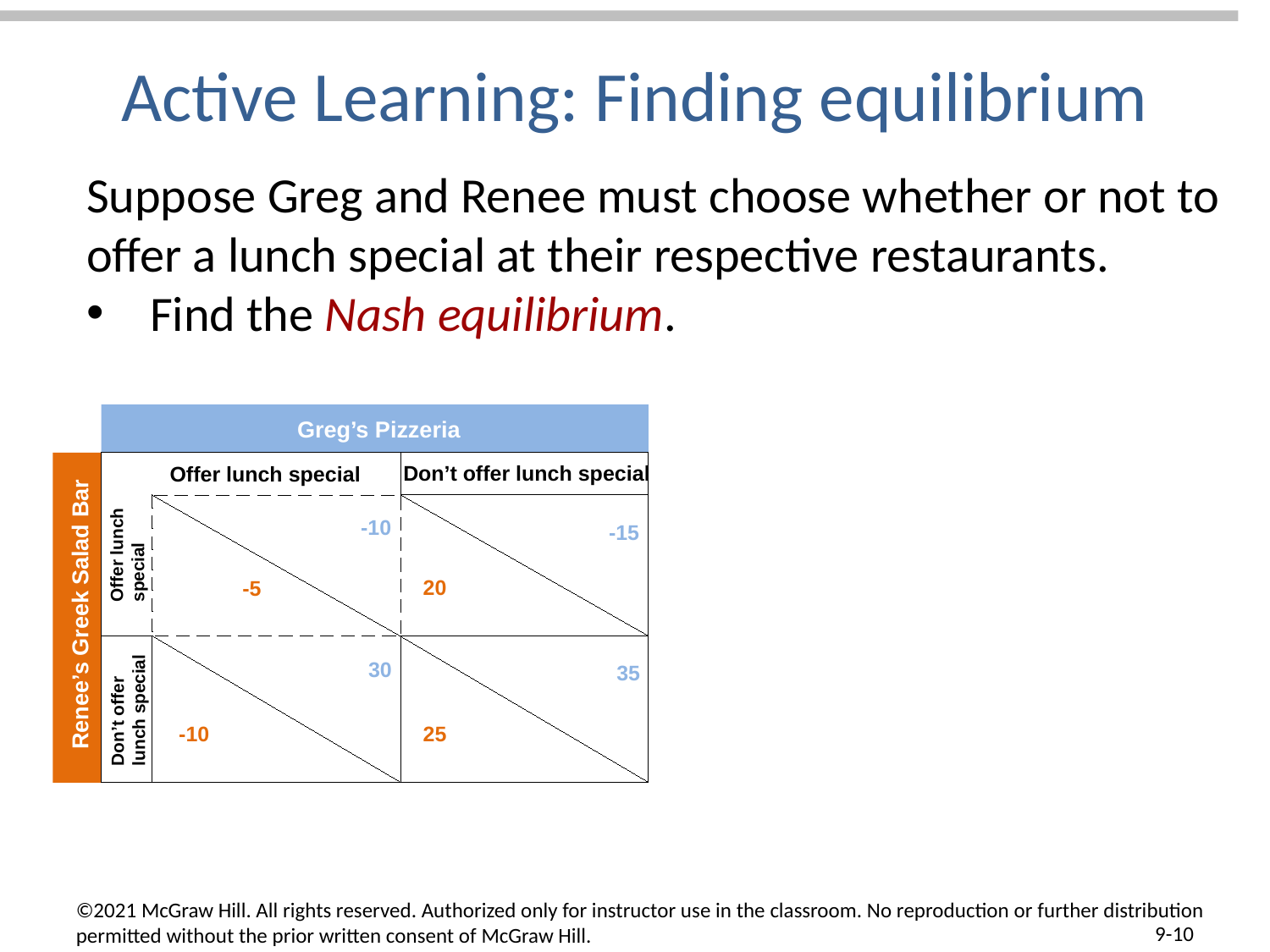

# Active Learning: Finding equilibrium
Suppose Greg and Renee must choose whether or not to offer a lunch special at their respective restaurants.
Find the Nash equilibrium.

Greg’s Pizzeria

Don’t offer lunch special
Offer lunch special

-10

-15

Offer lunch
special

20
-5

Renee’s Greek Salad Bar

30
35
Don’t offer
lunch special
-10
25